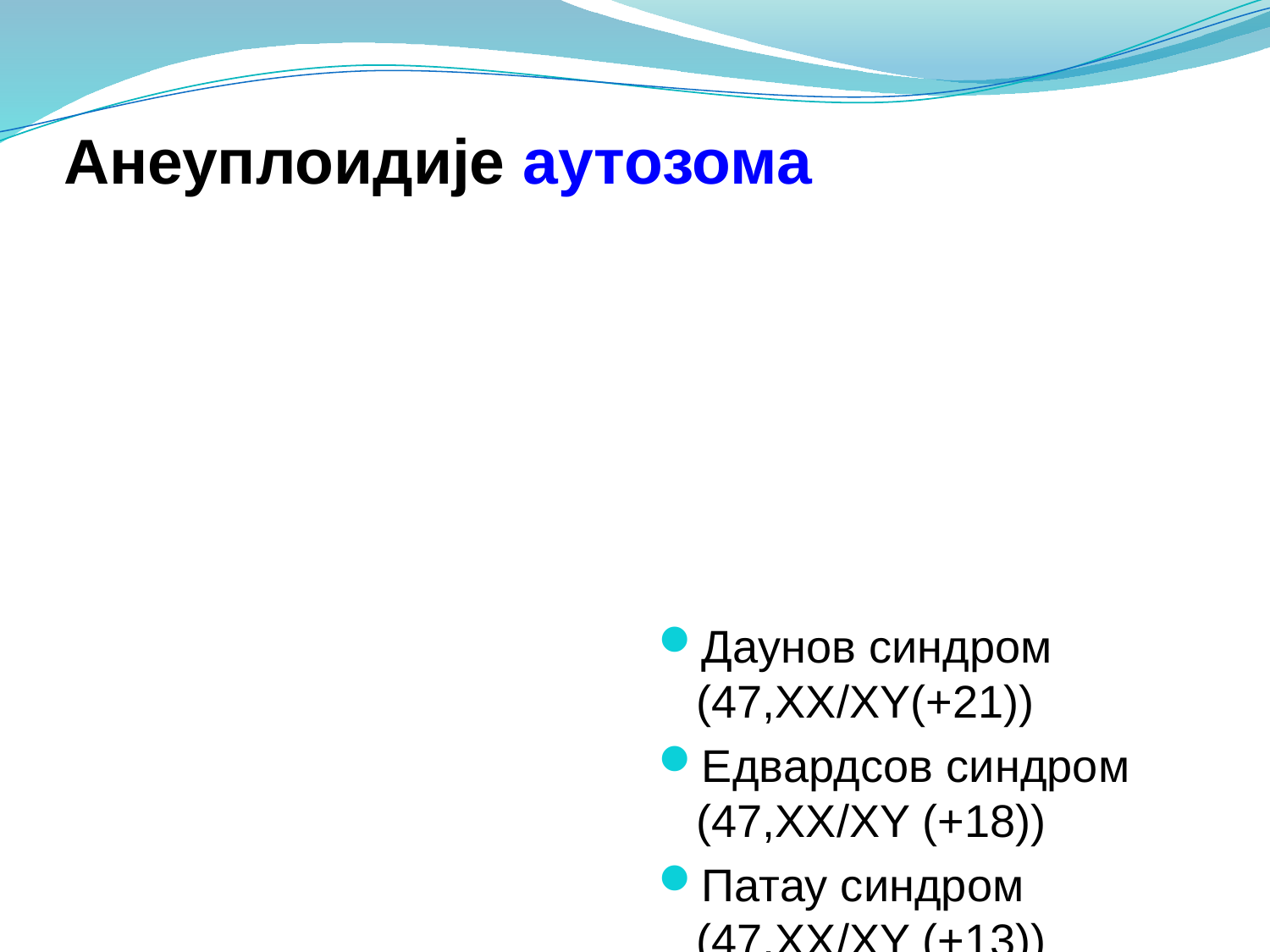

Анеуплоидије аутозома

Даунов синдром (47,XX/XY(+21))
Едвардсов синдром (47,XX/XY (+18))
Патау синдром (47,XX/XY (+13))

	Остале тризомије аутозома су изузетно ретке, па се не може предвидети њихова учесталост.